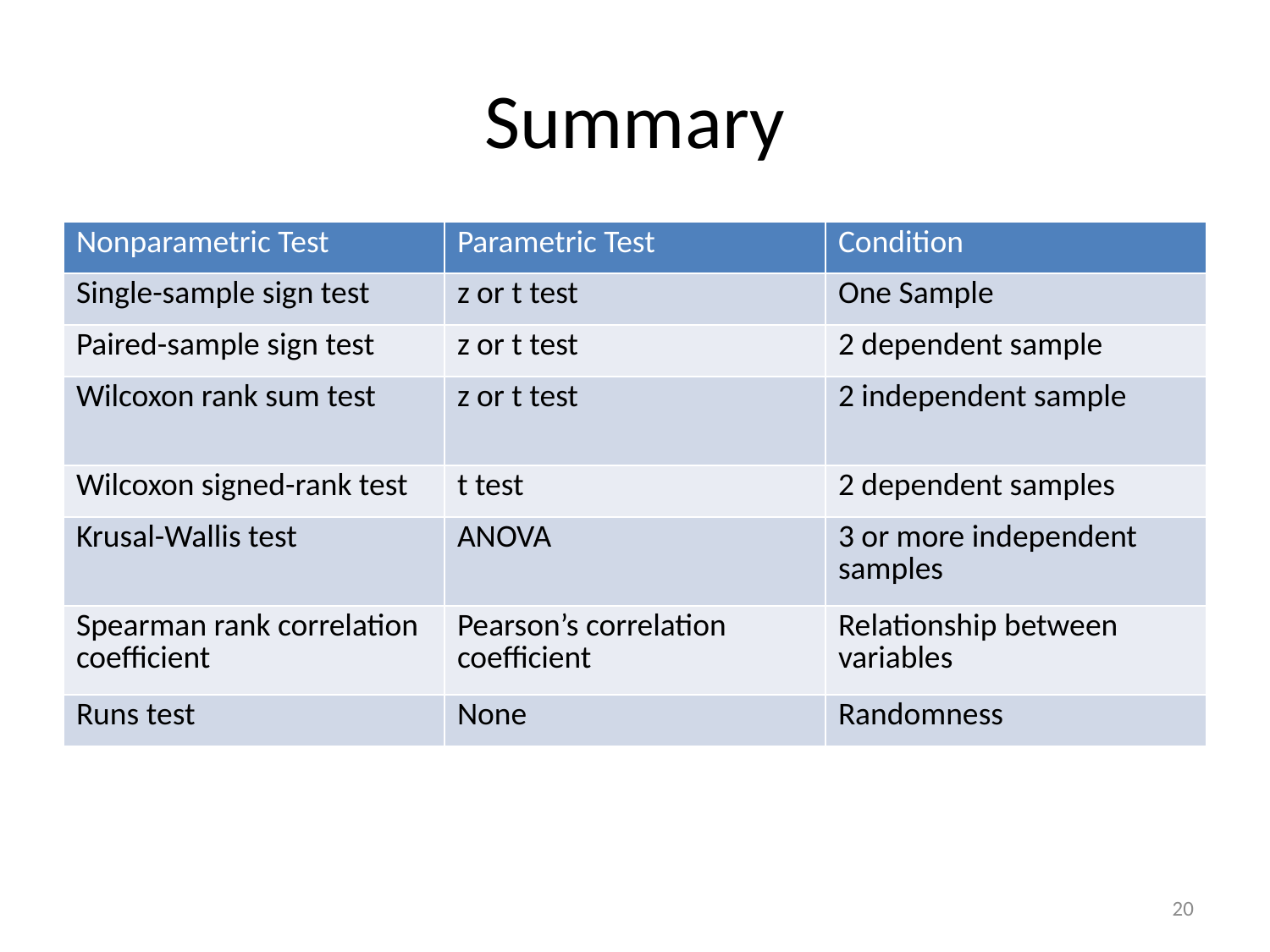

# Summary
| Nonparametric Test | Parametric Test | Condition |
| --- | --- | --- |
| Single-sample sign test | z or t test | One Sample |
| Paired-sample sign test | z or t test | 2 dependent sample |
| Wilcoxon rank sum test | z or t test | 2 independent sample |
| Wilcoxon signed-rank test | t test | 2 dependent samples |
| Krusal-Wallis test | ANOVA | 3 or more independent samples |
| Spearman rank correlation coefficient | Pearson’s correlation coefficient | Relationship between variables |
| Runs test | None | Randomness |
20